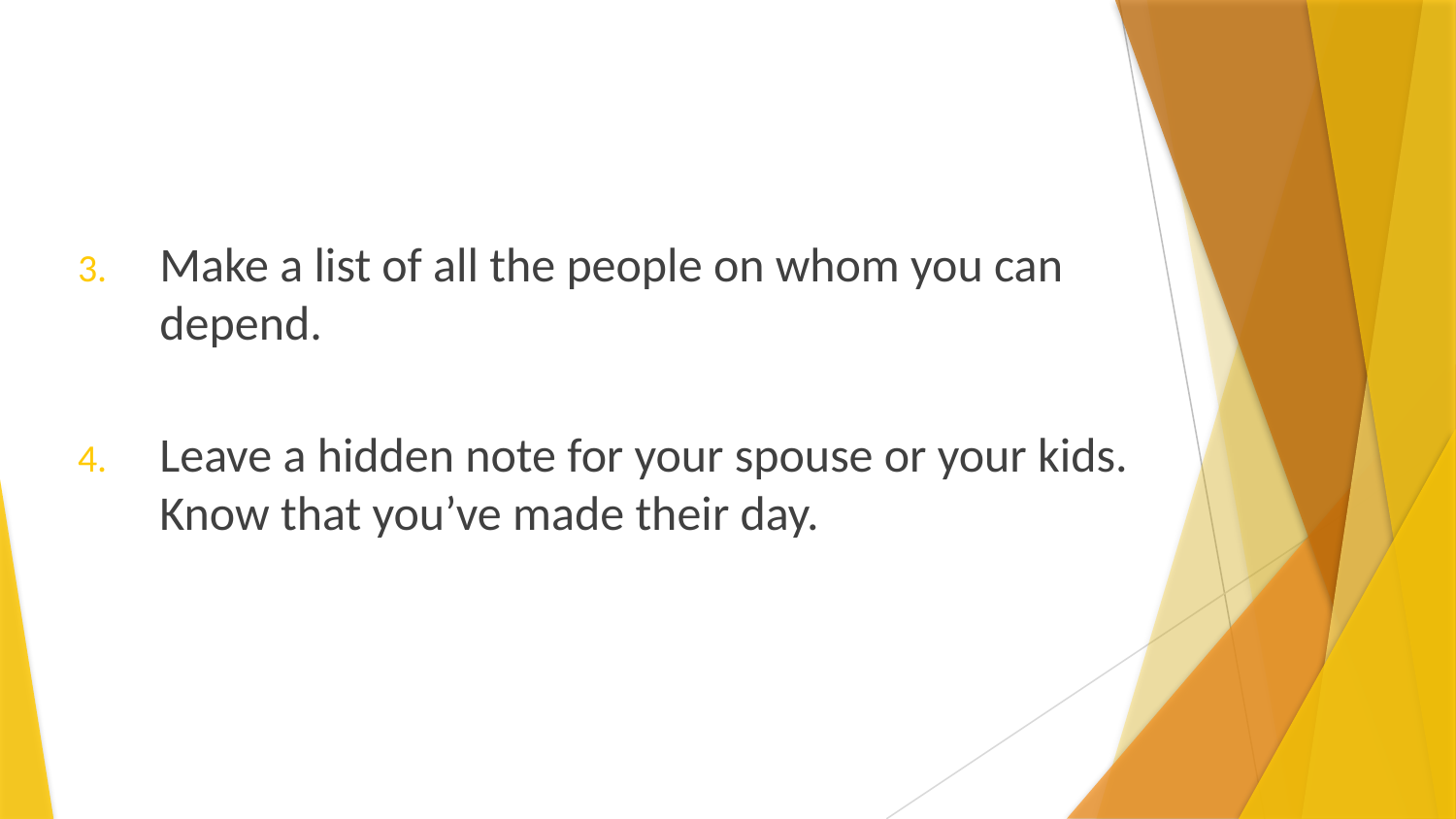

Make a list of all the people on whom you can depend.
Leave a hidden note for your spouse or your kids. Know that you’ve made their day.